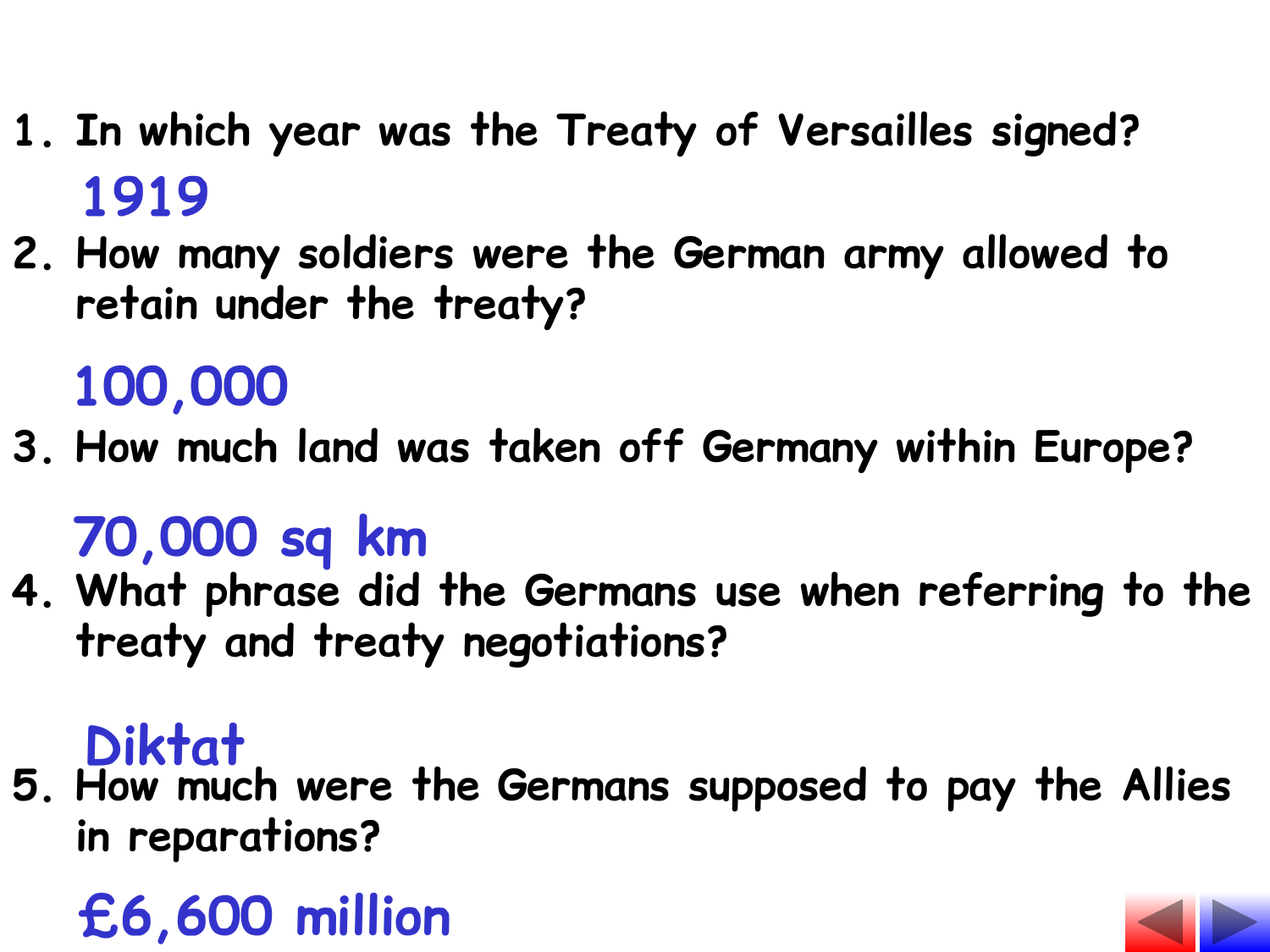

Quick Test
In which year was the Treaty of Versailles signed?
How many soldiers were the German army allowed to retain under the treaty?

3. How much land was taken off Germany within Europe?

4. What phrase did the Germans use when referring to the treaty and treaty negotiations?

5. How much were the Germans supposed to pay the Allies in reparations?
1919
100,000
70,000 sq km
Diktat
£6,600 million